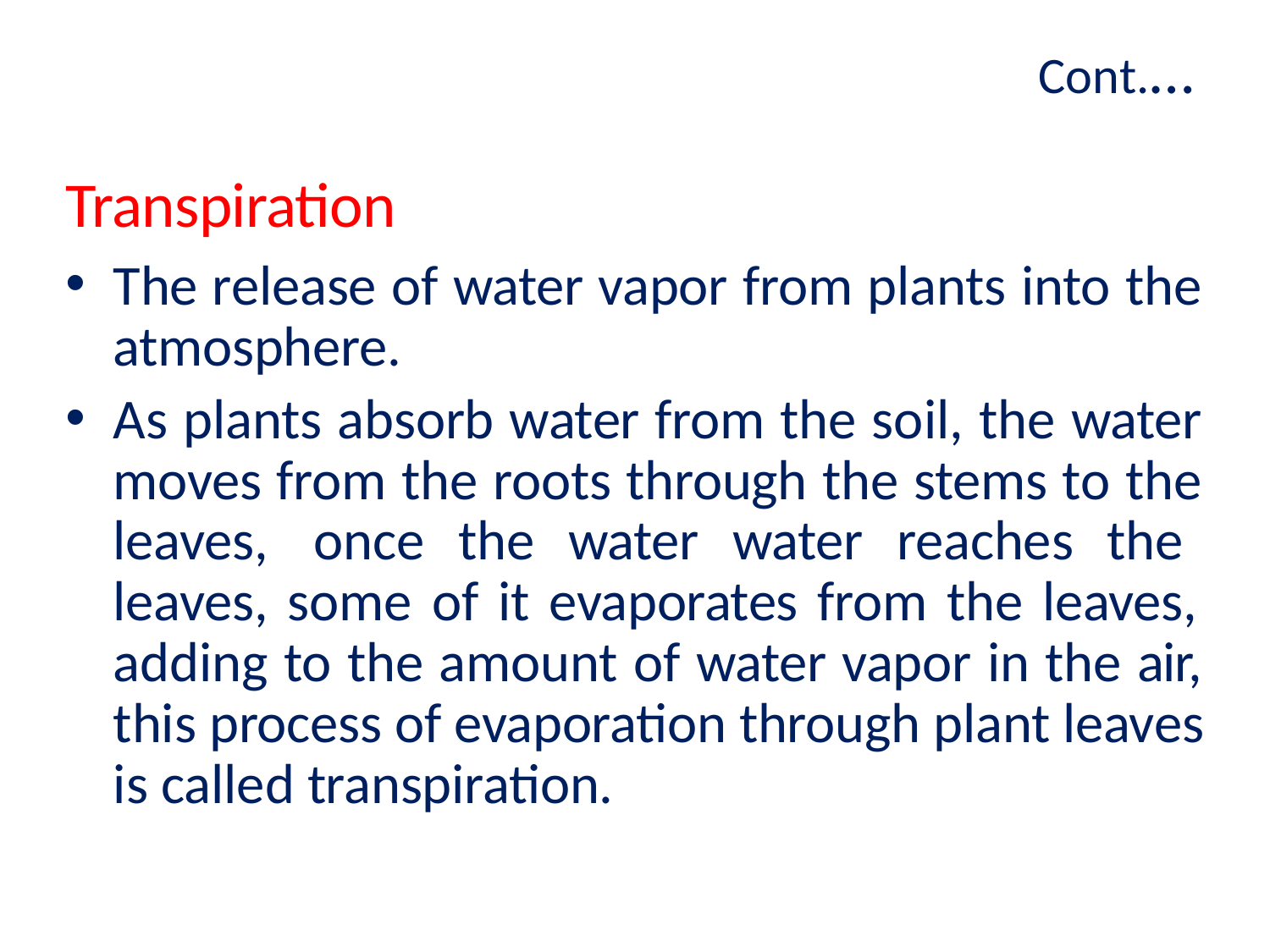

# Cont.…
Transpiration
The release of water vapor from plants into the  atmosphere.
As plants absorb water from the soil, the water  moves from the roots through the stems to the  leaves, once the water water reaches the  leaves, some of it evaporates from the leaves,  adding to the amount of water vapor in the air,  this process of evaporation through plant leaves  is called transpiration.